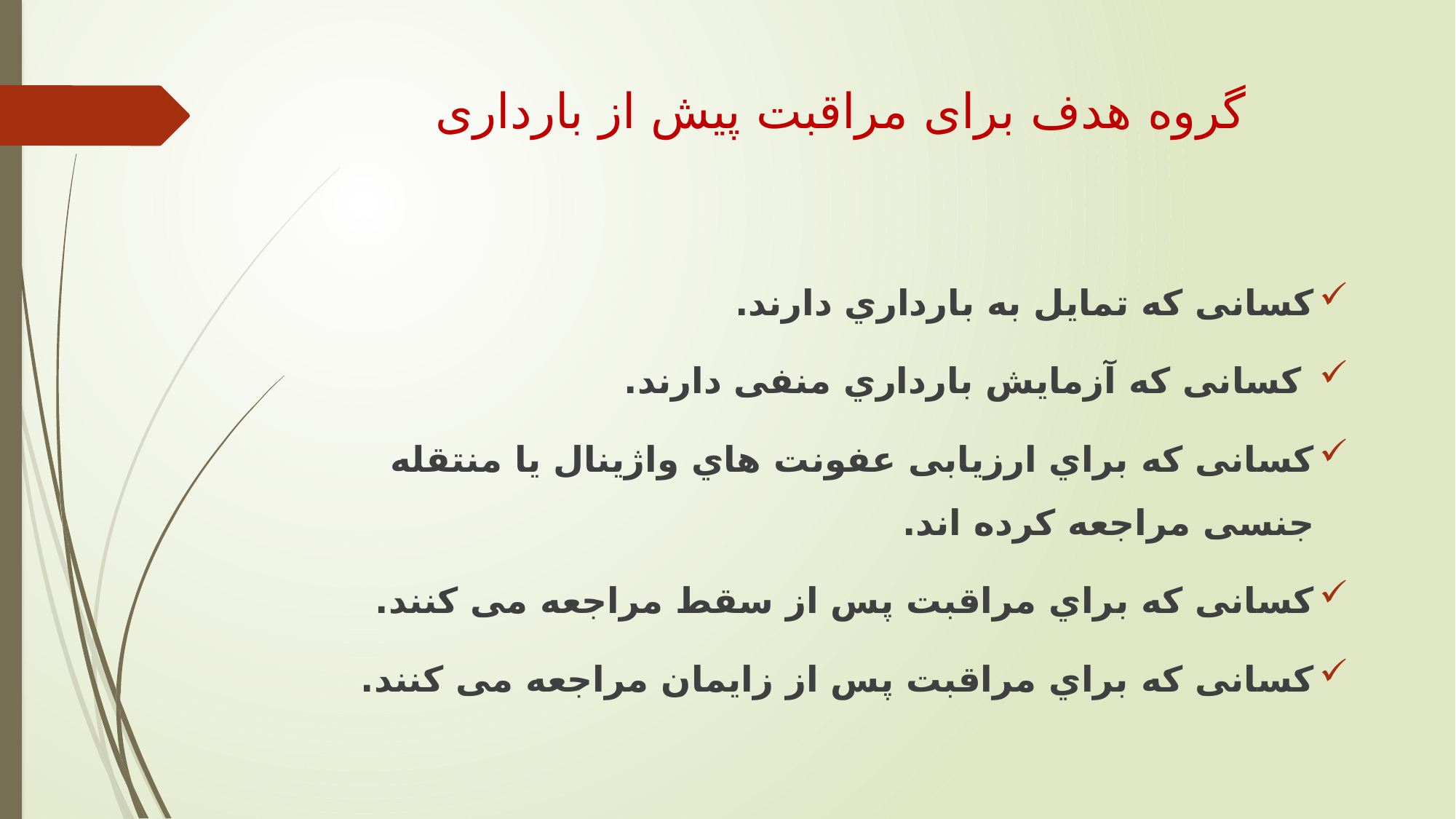

# گروه هدف برای مراقبت پیش از بارداری
كسانی كه تمايل به بارداري دارند.
 كسانی كه آزمايش بارداري منفی دارند.
كسانی كه براي ارزيابی عفونت هاي واژينال يا منتقله جنسی مراجعه كرده اند.
كسانی كه براي مراقبت پس از سقط مراجعه می كنند.
كسانی كه براي مراقبت پس از زايمان مراجعه می كنند.